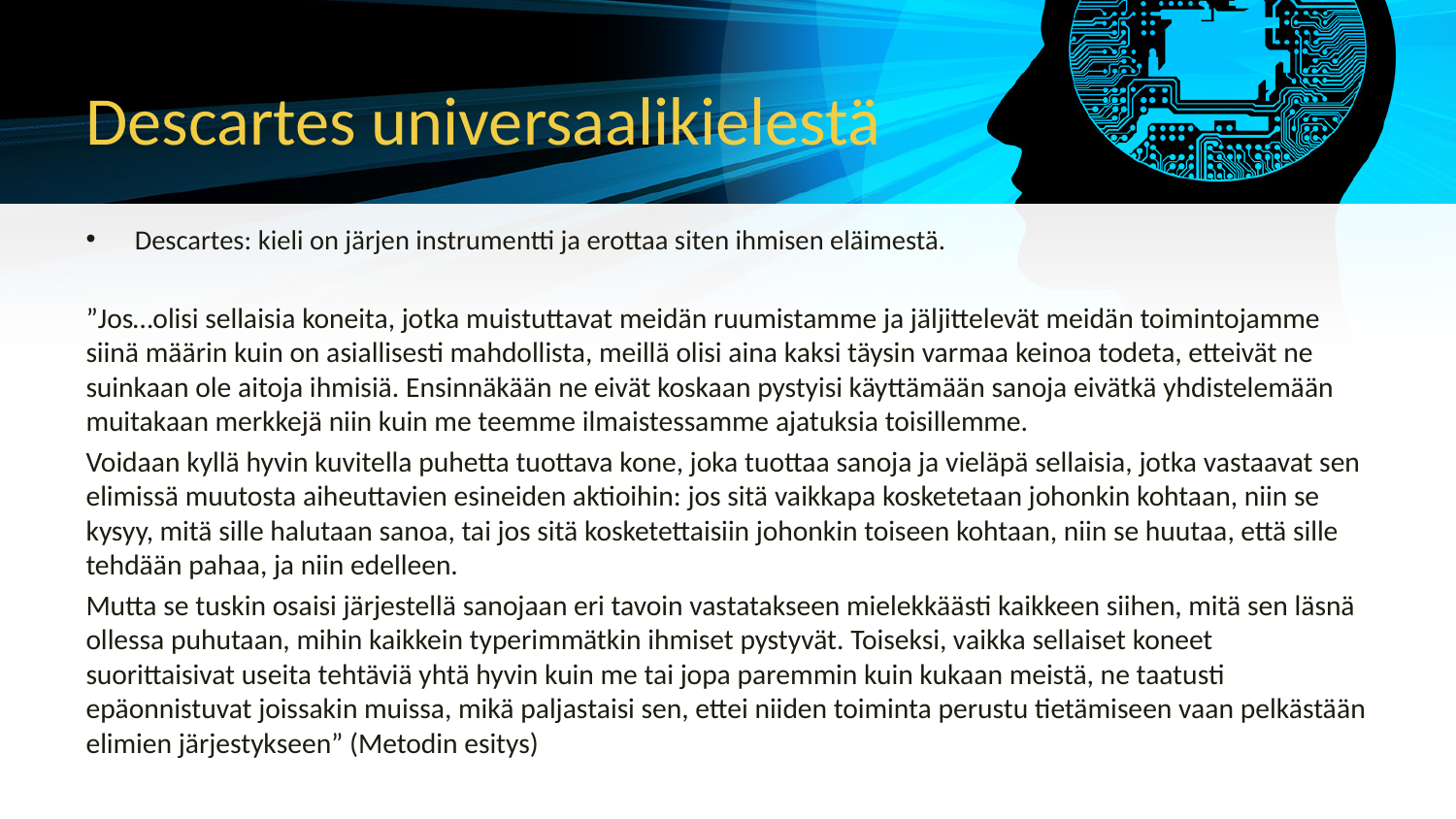

# Descartes universaalikielestä
Descartes: kieli on järjen instrumentti ja erottaa siten ihmisen eläimestä.

”Jos…olisi sellaisia koneita, jotka muistuttavat meidän ruumistamme ja jäljittelevät meidän toimintojamme siinä määrin kuin on asiallisesti mahdollista, meillä olisi aina kaksi täysin varmaa keinoa todeta, etteivät ne suinkaan ole aitoja ihmisiä. Ensinnäkään ne eivät koskaan pystyisi käyttämään sanoja eivätkä yhdistelemään muitakaan merkkejä niin kuin me teemme ilmaistessamme ajatuksia toisillemme.
Voidaan kyllä hyvin kuvitella puhetta tuottava kone, joka tuottaa sanoja ja vieläpä sellaisia, jotka vastaavat sen elimissä muutosta aiheuttavien esineiden aktioihin: jos sitä vaikkapa kosketetaan johonkin kohtaan, niin se kysyy, mitä sille halutaan sanoa, tai jos sitä kosketettaisiin johonkin toiseen kohtaan, niin se huutaa, että sille tehdään pahaa, ja niin edelleen.
Mutta se tuskin osaisi järjestellä sanojaan eri tavoin vastatakseen mielekkäästi kaikkeen siihen, mitä sen läsnä ollessa puhutaan, mihin kaikkein typerimmätkin ihmiset pystyvät. Toiseksi, vaikka sellaiset koneet suorittaisivat useita tehtäviä yhtä hyvin kuin me tai jopa paremmin kuin kukaan meistä, ne taatusti epäonnistuvat joissakin muissa, mikä paljastaisi sen, ettei niiden toiminta perustu tietämiseen vaan pelkästään elimien järjestykseen” (Metodin esitys)